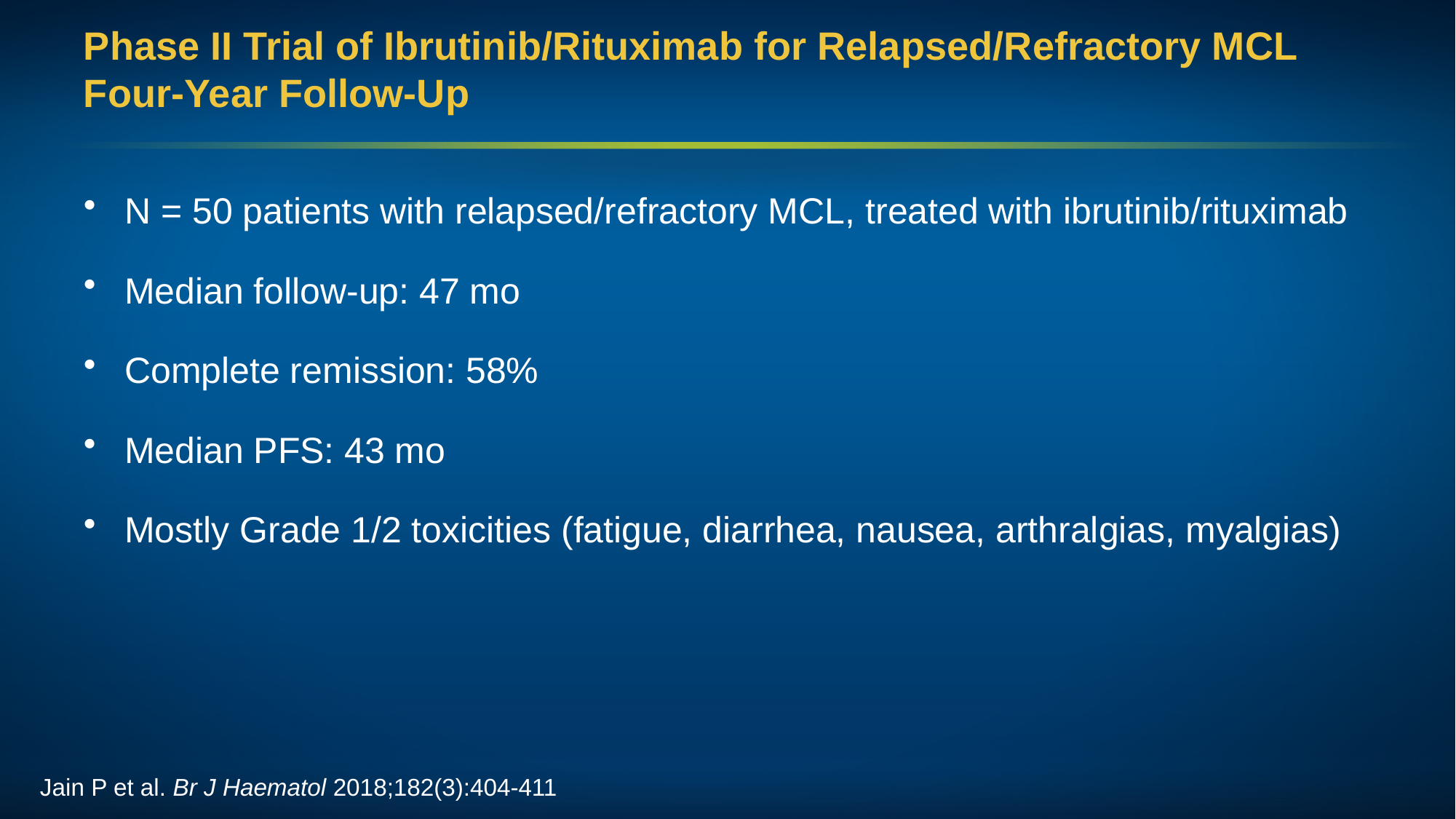

# Phase II Trial of Ibrutinib/Rituximab for Relapsed/Refractory MCL Four-Year Follow-Up
N = 50 patients with relapsed/refractory MCL, treated with ibrutinib/rituximab
Median follow-up: 47 mo
Complete remission: 58%
Median PFS: 43 mo
Mostly Grade 1/2 toxicities (fatigue, diarrhea, nausea, arthralgias, myalgias)
Jain P et al. Br J Haematol 2018;182(3):404-411